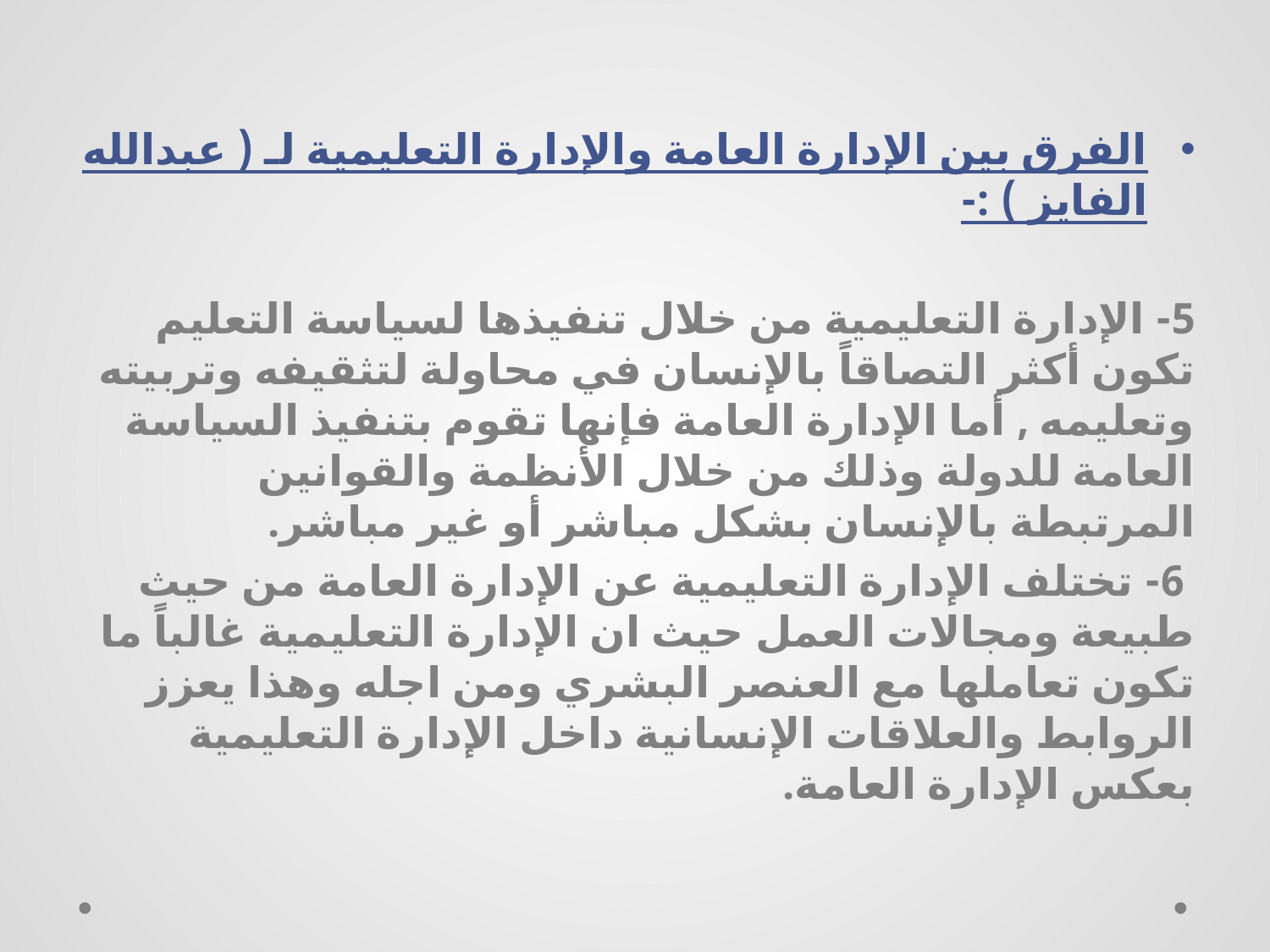

الفرق بين الإدارة العامة والإدارة التعليمية لـ ( عبدالله الفايز ) :-

5- الإدارة التعليمية من خلال تنفيذها لسياسة التعليم تكون أكثر التصاقاً بالإنسان في محاولة لتثقيفه وتربيته وتعليمه , أما الإدارة العامة فإنها تقوم بتنفيذ السياسة العامة للدولة وذلك من خلال الأنظمة والقوانين المرتبطة بالإنسان بشكل مباشر أو غير مباشر.
 6- تختلف الإدارة التعليمية عن الإدارة العامة من حيث طبيعة ومجالات العمل حيث ان الإدارة التعليمية غالباً ما تكون تعاملها مع العنصر البشري ومن اجله وهذا يعزز الروابط والعلاقات الإنسانية داخل الإدارة التعليمية بعكس الإدارة العامة.